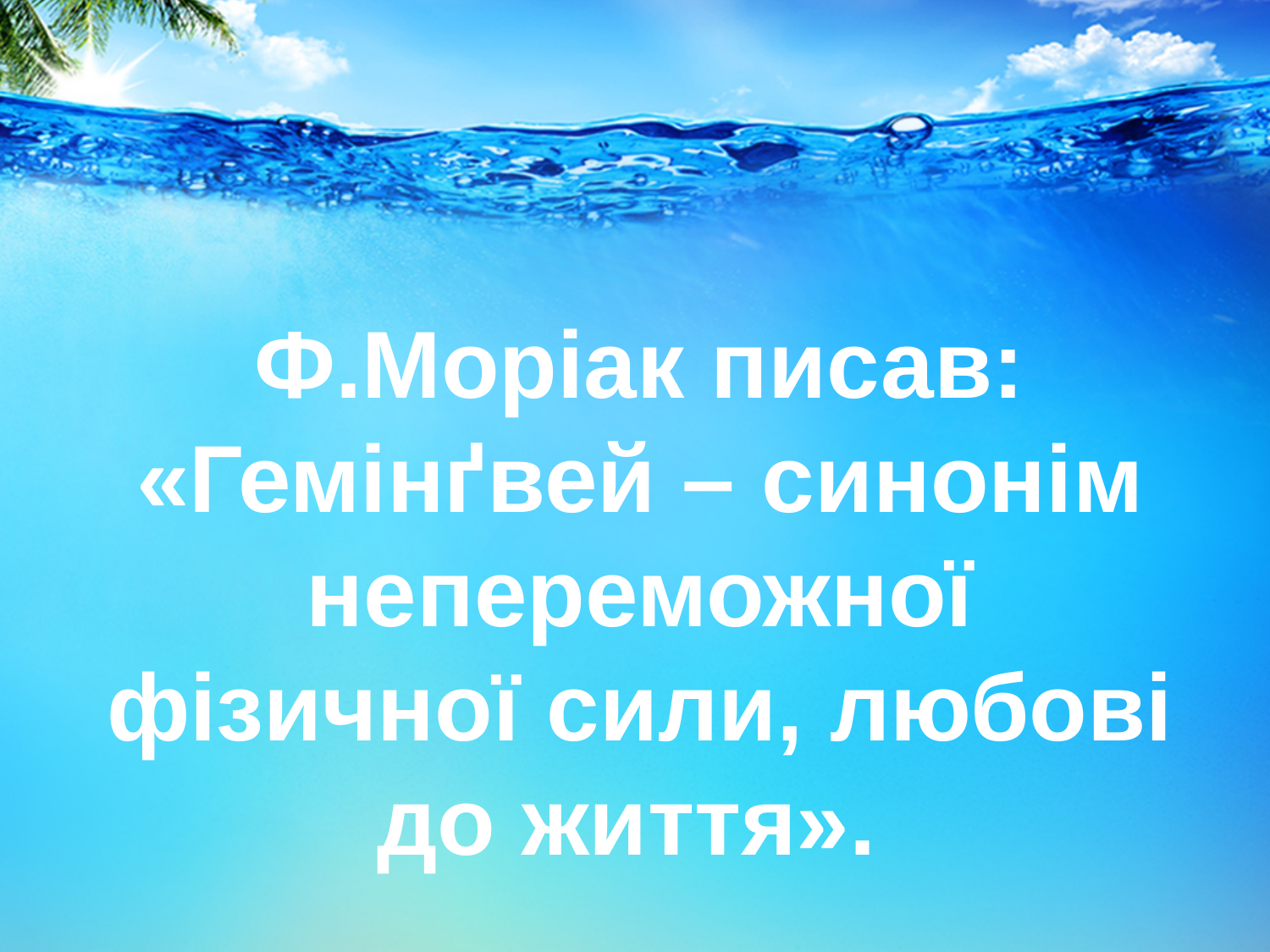

Ф.Моріак писав: «Гемінґвей – синонім непереможної фізичної сили, любові до життя».